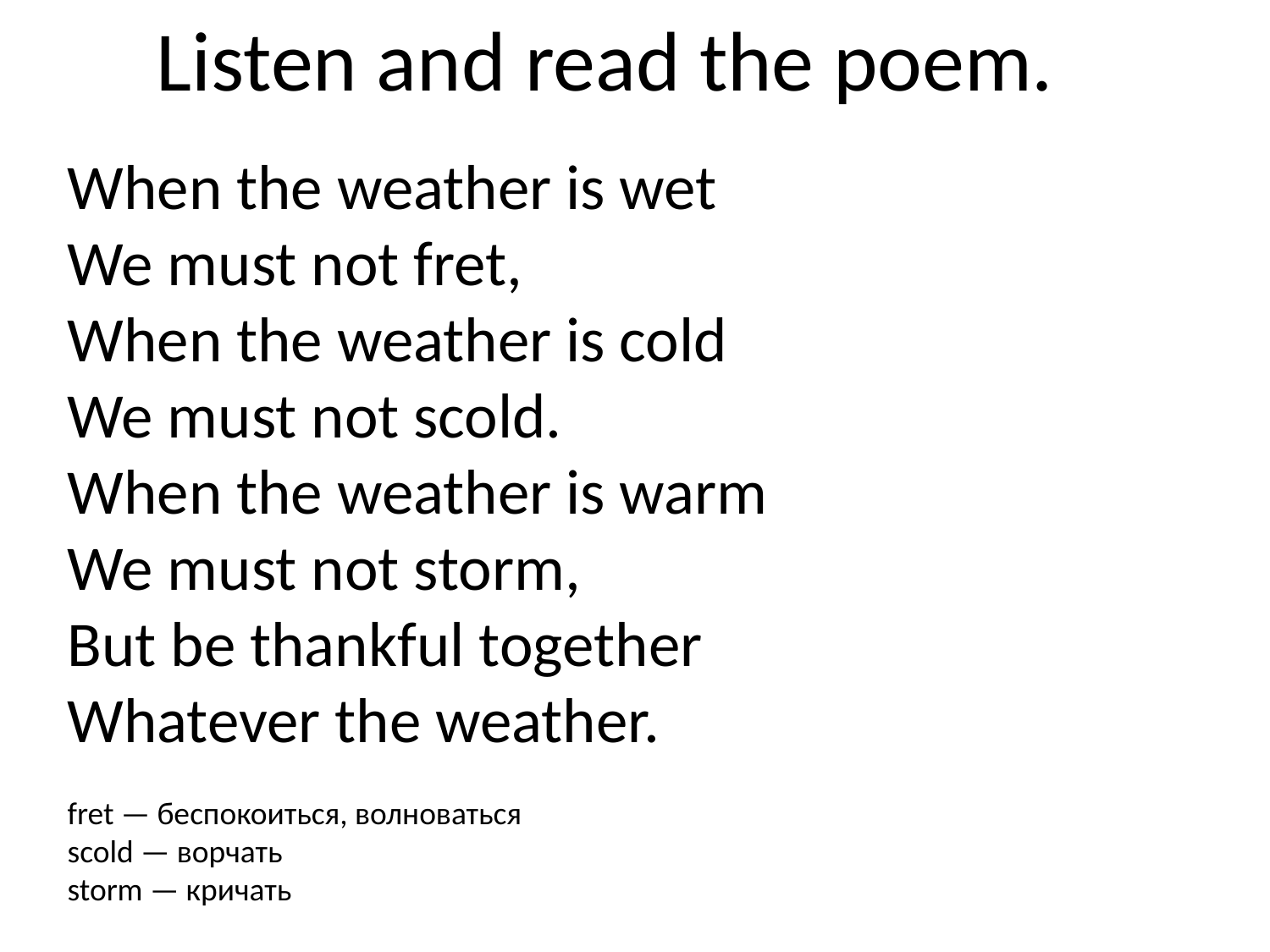

Listen and read the poem.

When the weather is wet
We must not fret,
When the weather is cold
We must not scold.
When the weather is warm
We must not storm,
But be thankful together
Whatever the weather.

fret — беспокоиться, волноваться
scold — ворчать
storm — кричать